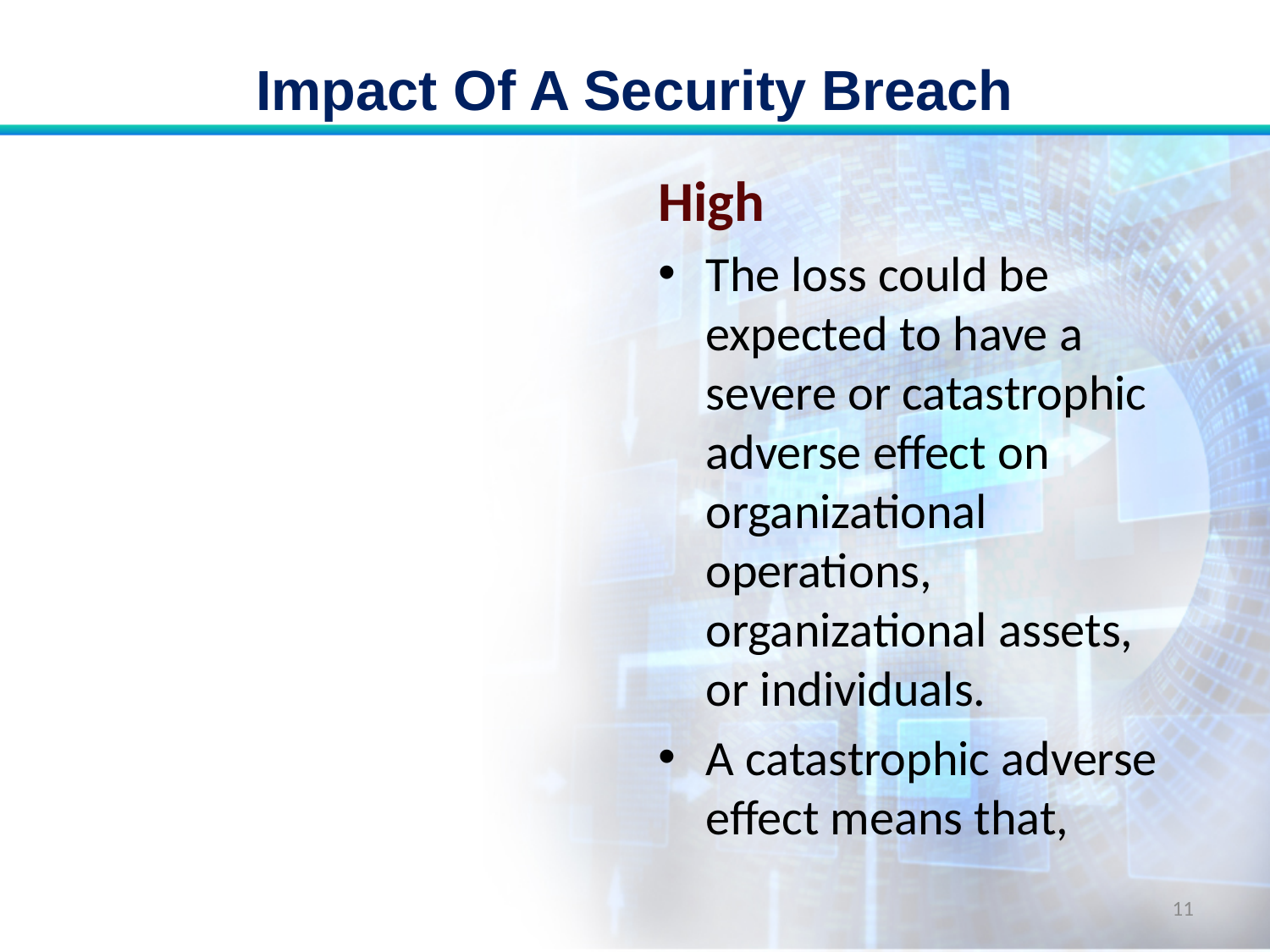

# Impact Of A Security Breach
High
The loss could be expected to have a severe or catastrophic adverse effect on organizational operations, organizational assets, or individuals.
A catastrophic adverse effect means that,
11